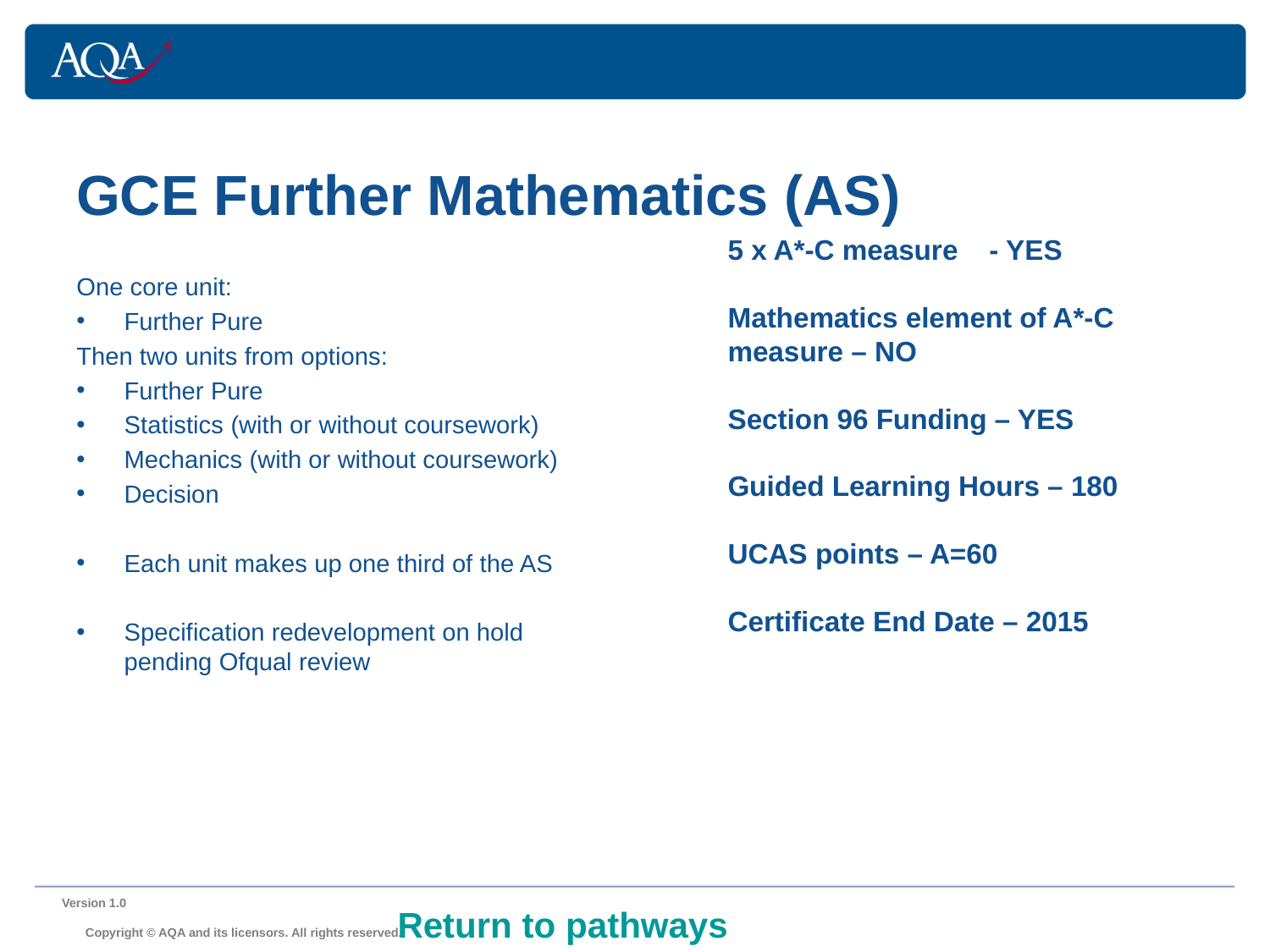

# GCE Further Mathematics (AS)
5 x A*-C measure    - YES

Mathematics element of A*-C measure – NO

Section 96 Funding – YES

Guided Learning Hours – 180

UCAS points – A=60

Certificate End Date – 2015

One core unit:
Further Pure
Then two units from options:
Further Pure
Statistics (with or without coursework)
Mechanics (with or without coursework)
Decision

Each unit makes up one third of the AS

Specification redevelopment on hold pending Ofqual review
Version 1.0                       	       Copyright © AQA and its licensors. All rights reserved.
Return to pathways